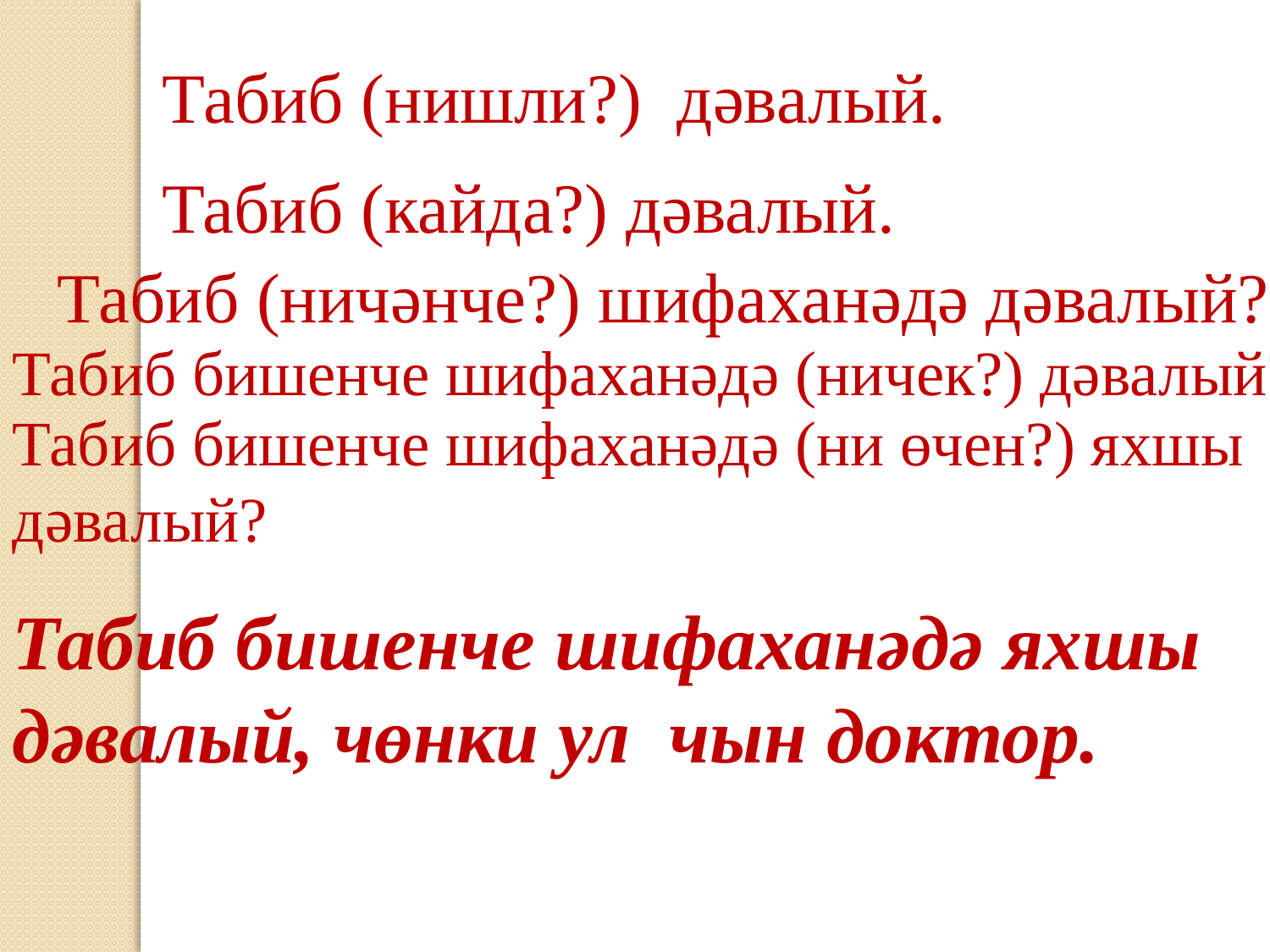

Табиб (нишли?)  дәвалый.
Табиб (кайда?) дәвалый.
Табиб (ничәнче?) шифаханәдә дәвалый?

Табиб бишенче шифаханәдә (ничек?) дәвалый?

Табиб бишенче шифаханәдә (ни өчен?) яхшы дәвалый?

Табиб бишенче шифаханәдә яхшы дәвалый, чөнки ул  чын доктор.